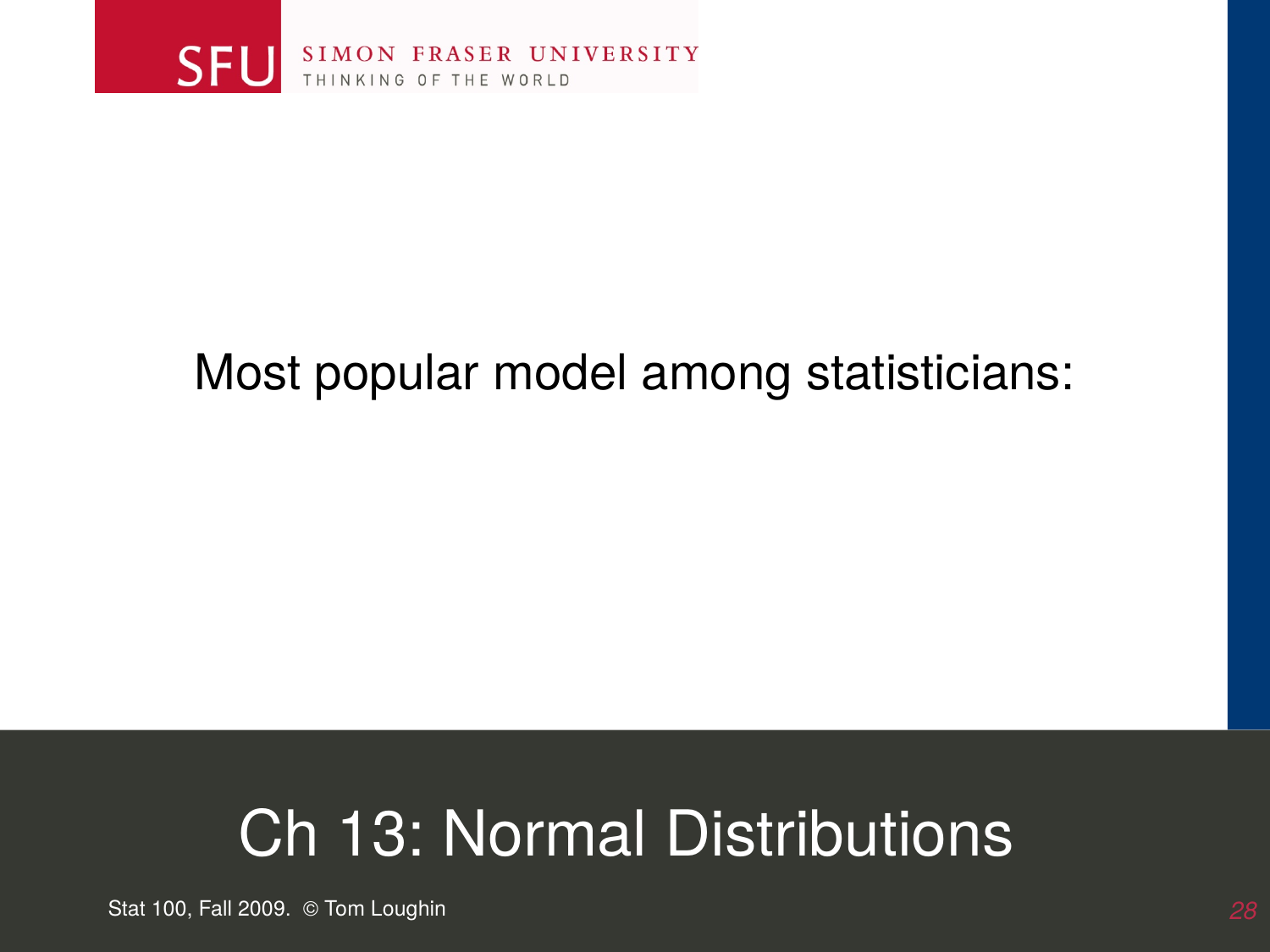

Most popular model among statisticians:

# Ch 13: Normal Distributions
Stat 100, Fall 2009.  © Tom Loughin
28